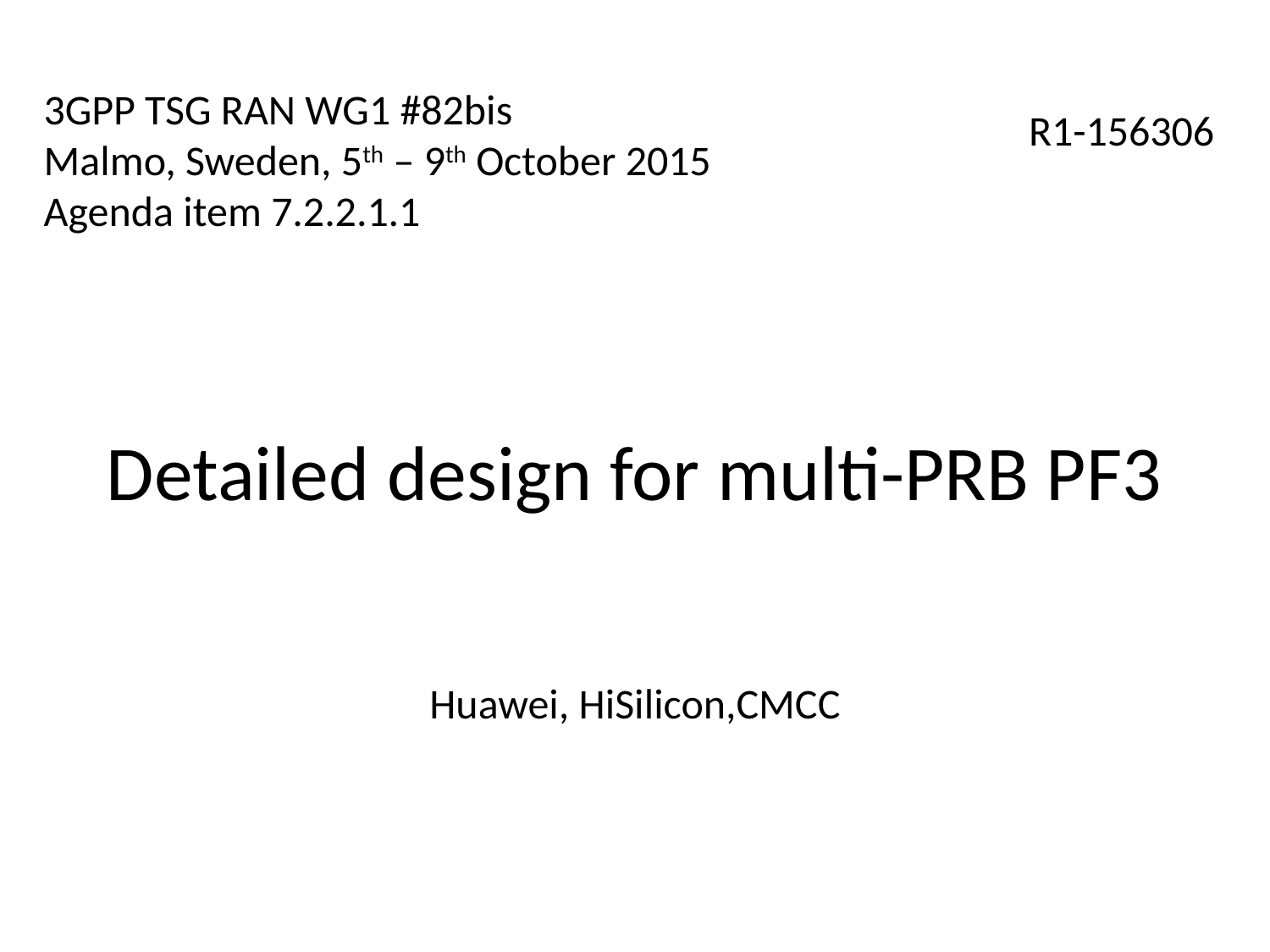

3GPP TSG RAN WG1 #82bis
Malmo, Sweden, 5th – 9th October 2015
Agenda item 7.2.2.1.1
R1-156306
Detailed design for multi-PRB PF3
Huawei, HiSilicon,CMCC